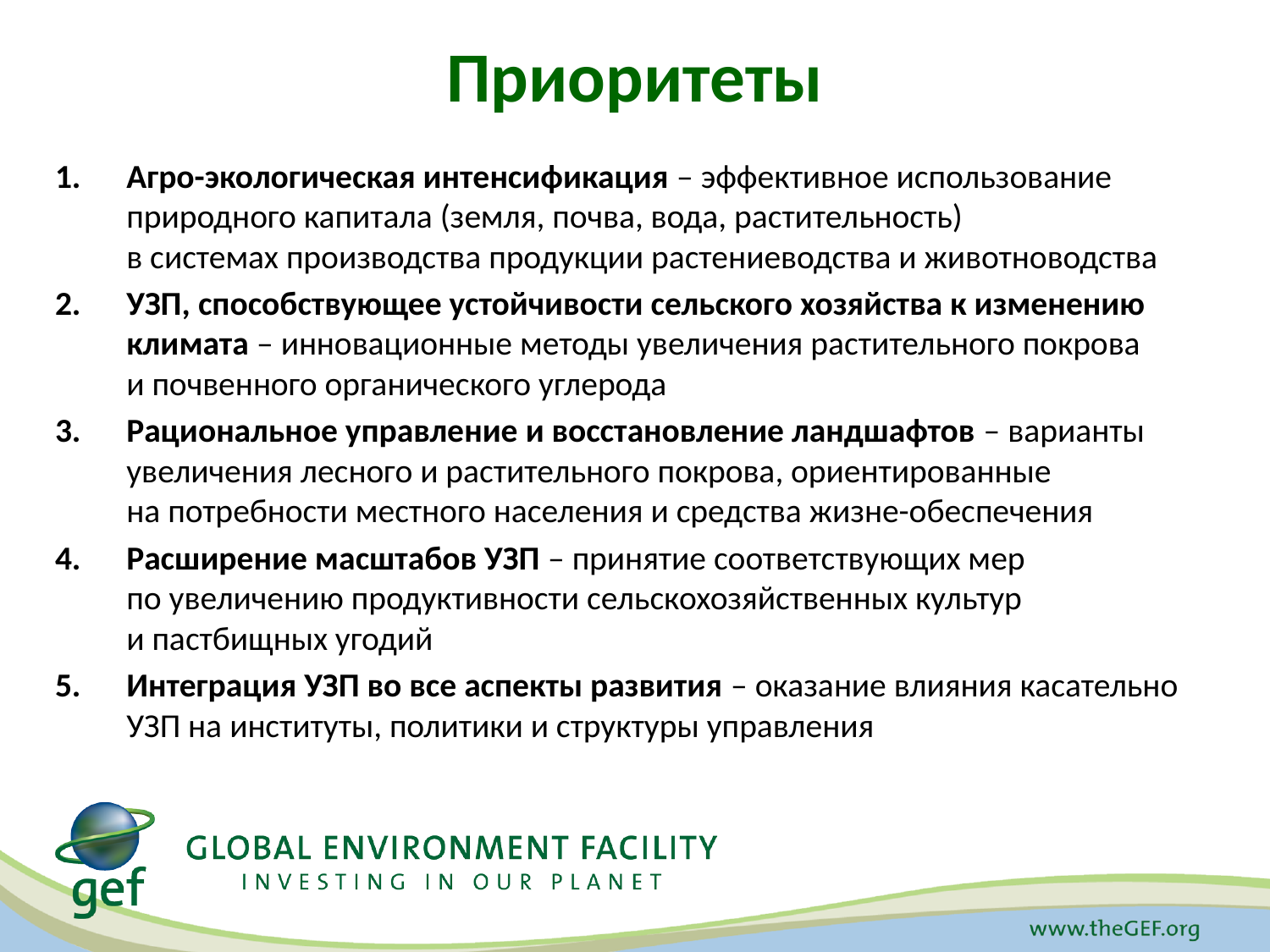

# Приоритеты
Агро-экологическая интенсификация – эффективное использование природного капитала (земля, почва, вода, растительность)
в системах производства продукции растениеводства и животноводства
УЗП, способствующее устойчивости сельского хозяйства к изменению климата – инновационные методы увеличения растительного покрова
и почвенного органического углерода
Рациональное управление и восстановление ландшафтов – варианты увеличения лесного и растительного покрова, ориентированные
на потребности местного населения и средства жизне-обеспечения
Расширение масштабов УЗП – принятие соответствующих мер
по увеличению продуктивности сельскохозяйственных культур
и пастбищных угодий
Интеграция УЗП во все аспекты развития – оказание влияния касательно УЗП на институты, политики и структуры управления